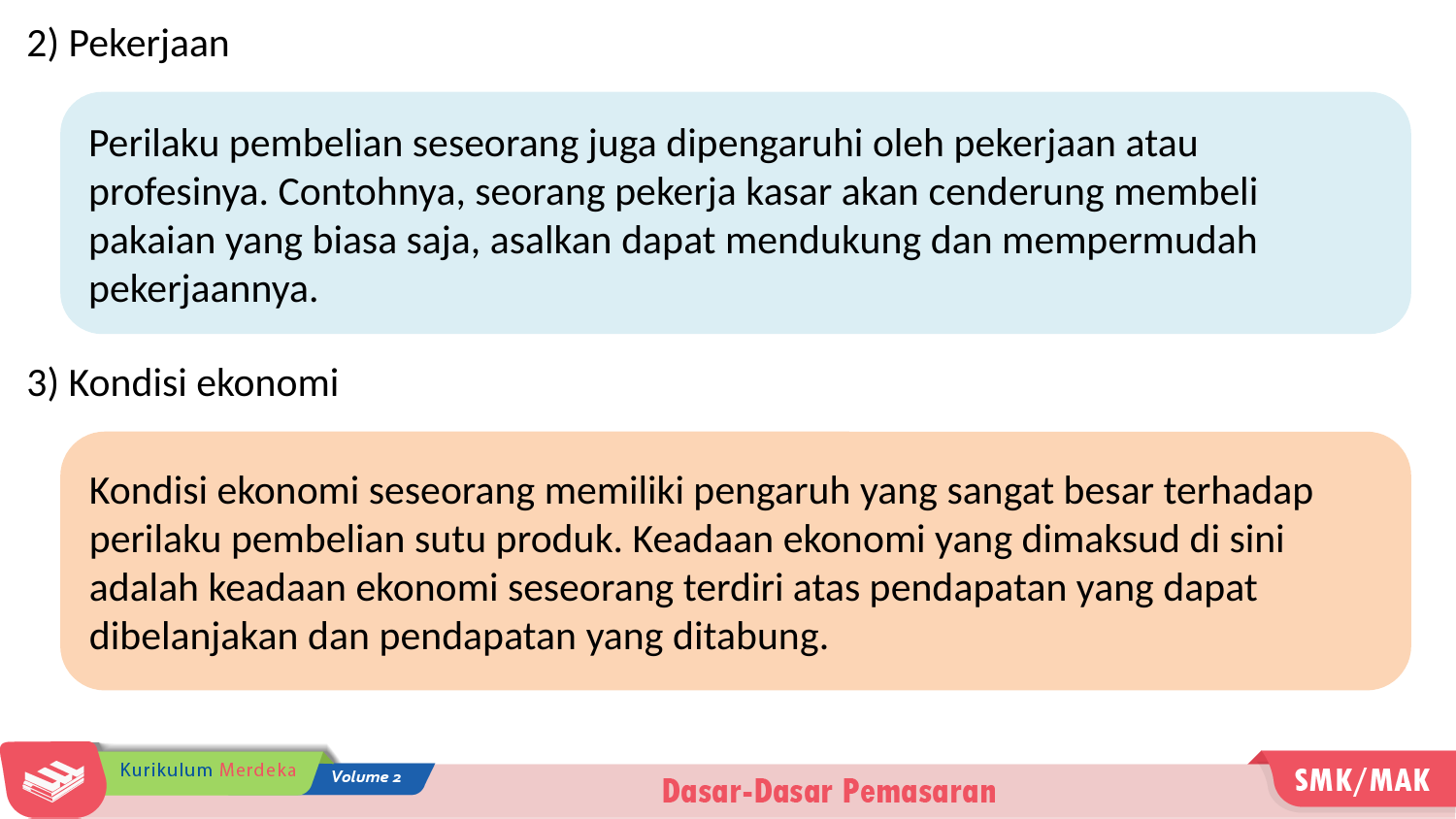

2) Pekerjaan
Perilaku pembelian seseorang juga dipengaruhi oleh pekerjaan atau profesinya. Contohnya, seorang pekerja kasar akan cenderung membeli pakaian yang biasa saja, asalkan dapat mendukung dan mempermudah pekerjaannya.
3) Kondisi ekonomi
Kondisi ekonomi seseorang memiliki pengaruh yang sangat besar terhadap perilaku pembelian sutu produk. Keadaan ekonomi yang dimaksud di sini adalah keadaan ekonomi seseorang terdiri atas pendapatan yang dapat dibelanjakan dan pendapatan yang ditabung.